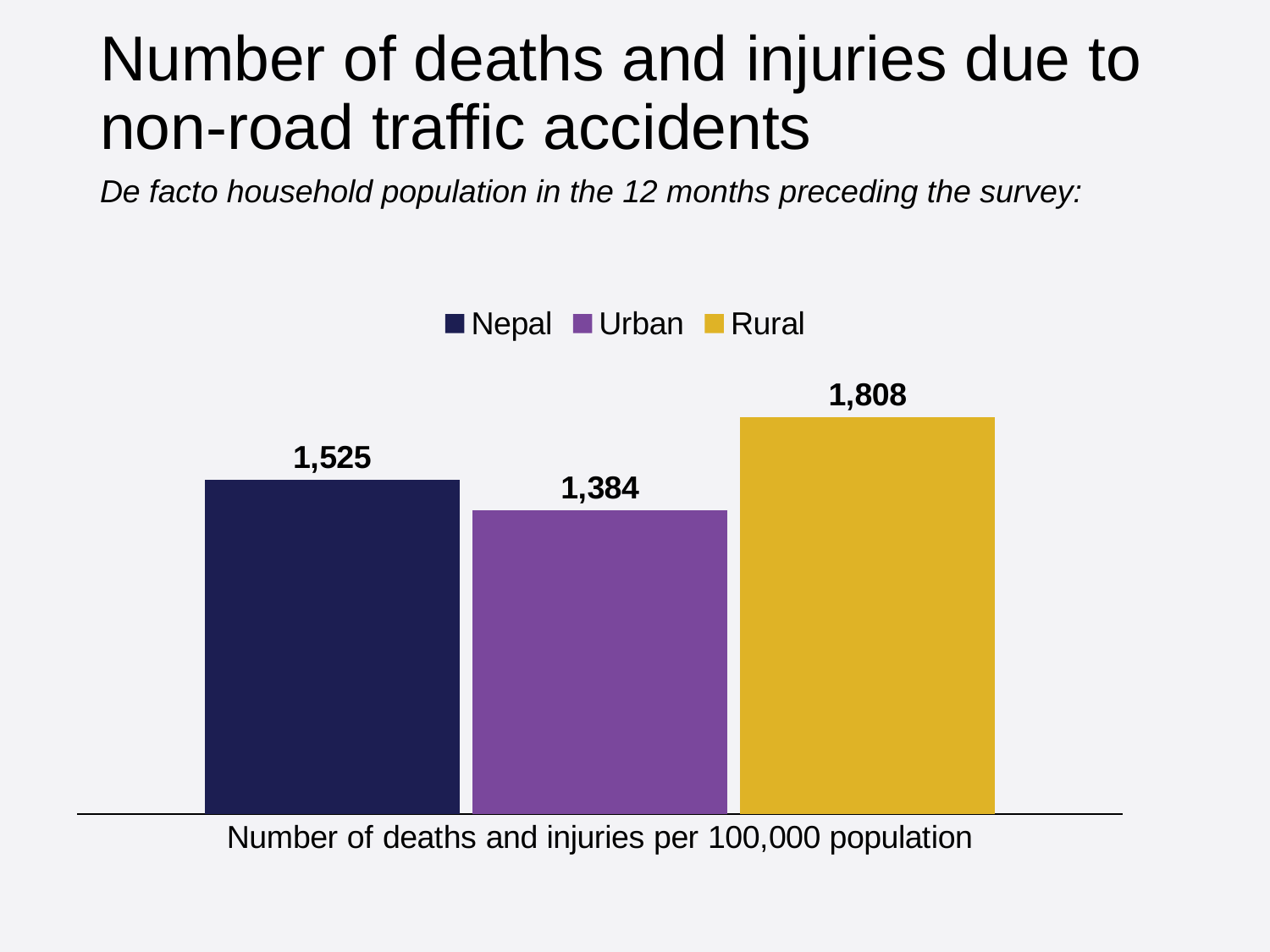

# Number of deaths and injuries due to non-road traffic accidents
De facto household population in the 12 months preceding the survey:

### Chart

| Category | Nepal | Urban | Rural |
|---|---|---|---|
| Number of deaths and injuries per 100,000 population | 1525.0 | 1384.0 | 1808.0 |